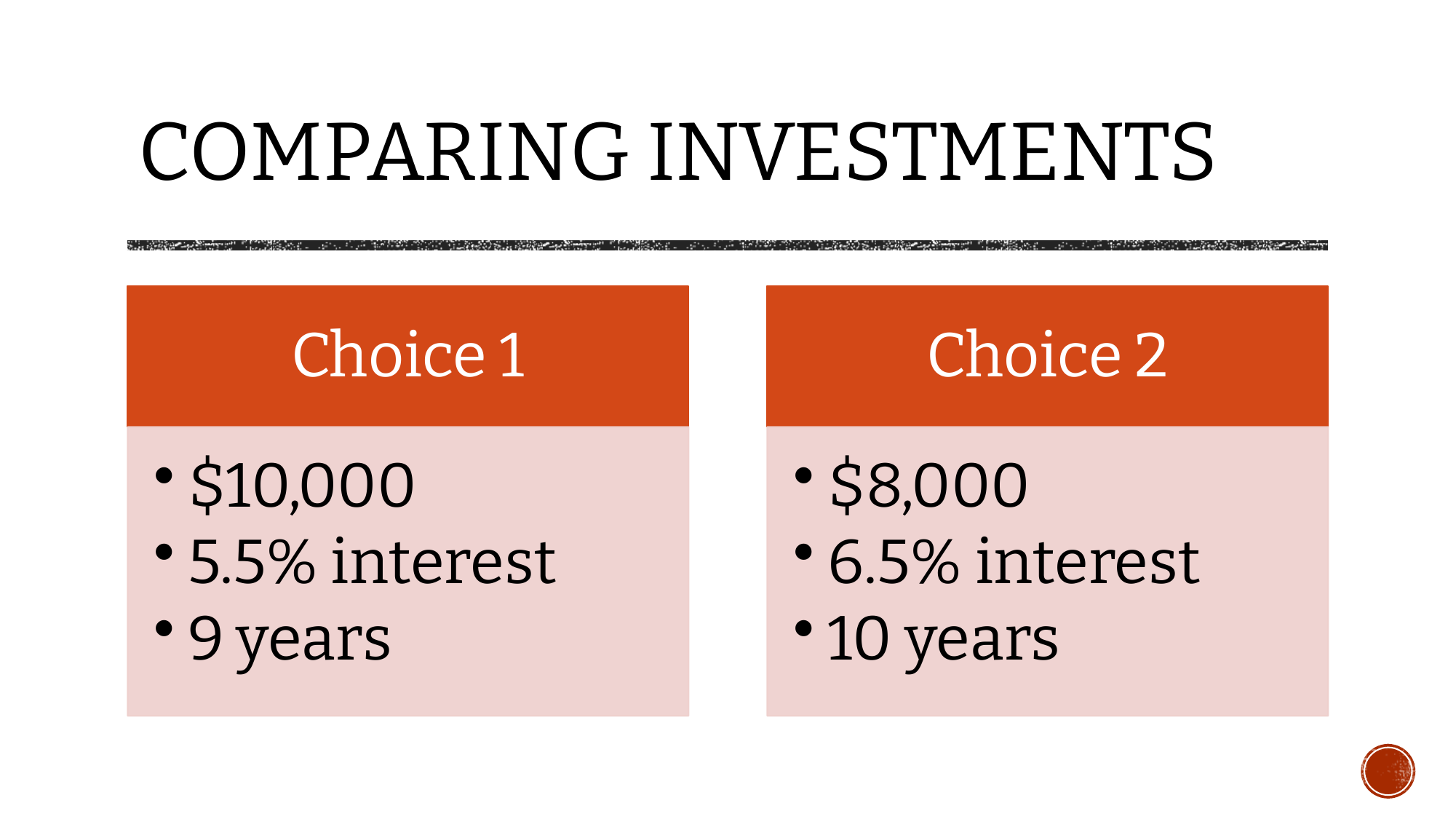

# Comparing Investments

Choice 1
$10,000
5.5% interest
9 years
Choice 2
$8,000
6.5% interest
10 years